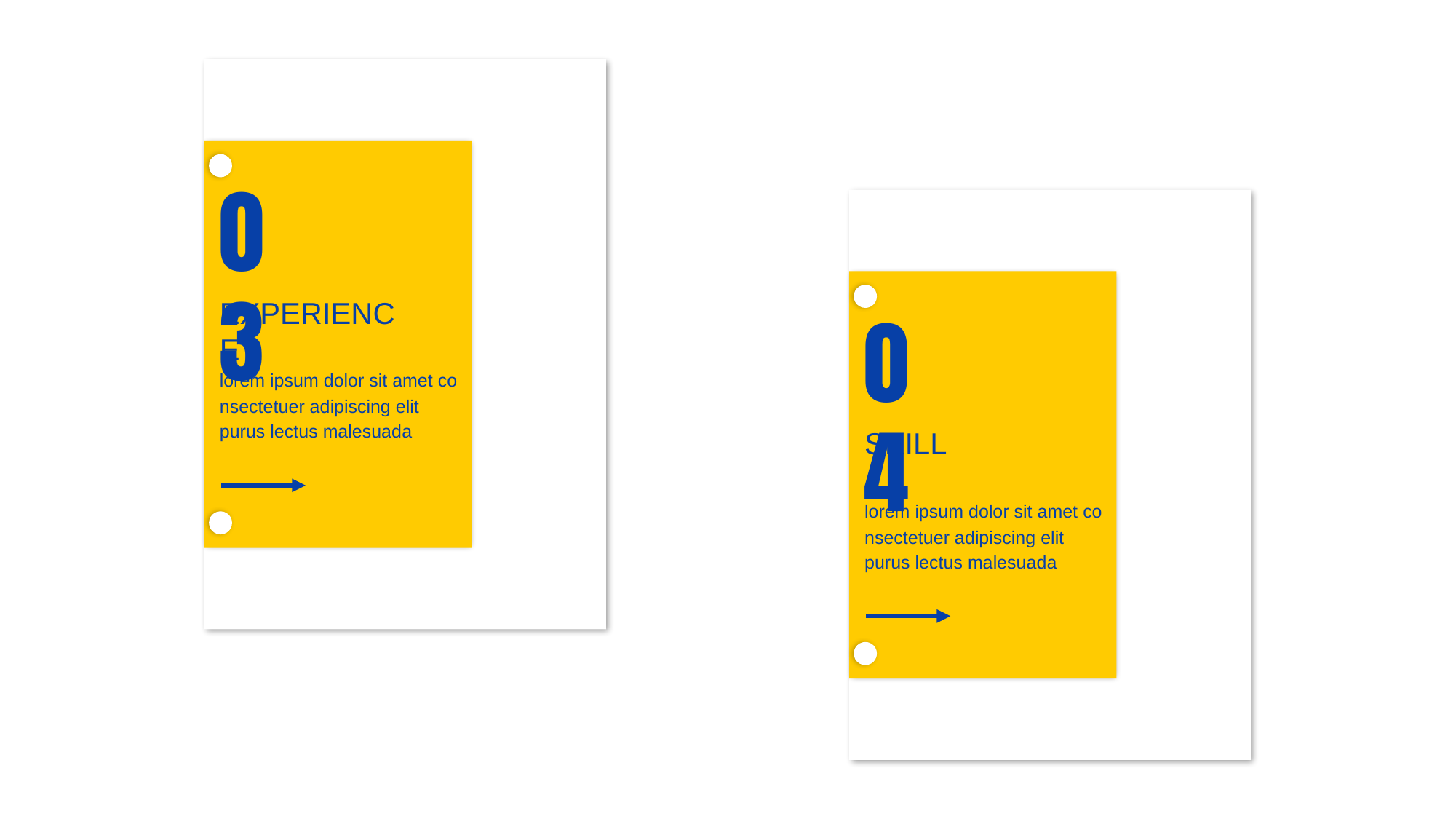

03

EXPERIENCE
04
lorem ipsum dolor sit amet co
nsectetuer adipiscing elit
purus lectus malesuada
SKILL
lorem ipsum dolor sit amet co
nsectetuer adipiscing elit

purus lectus malesuada